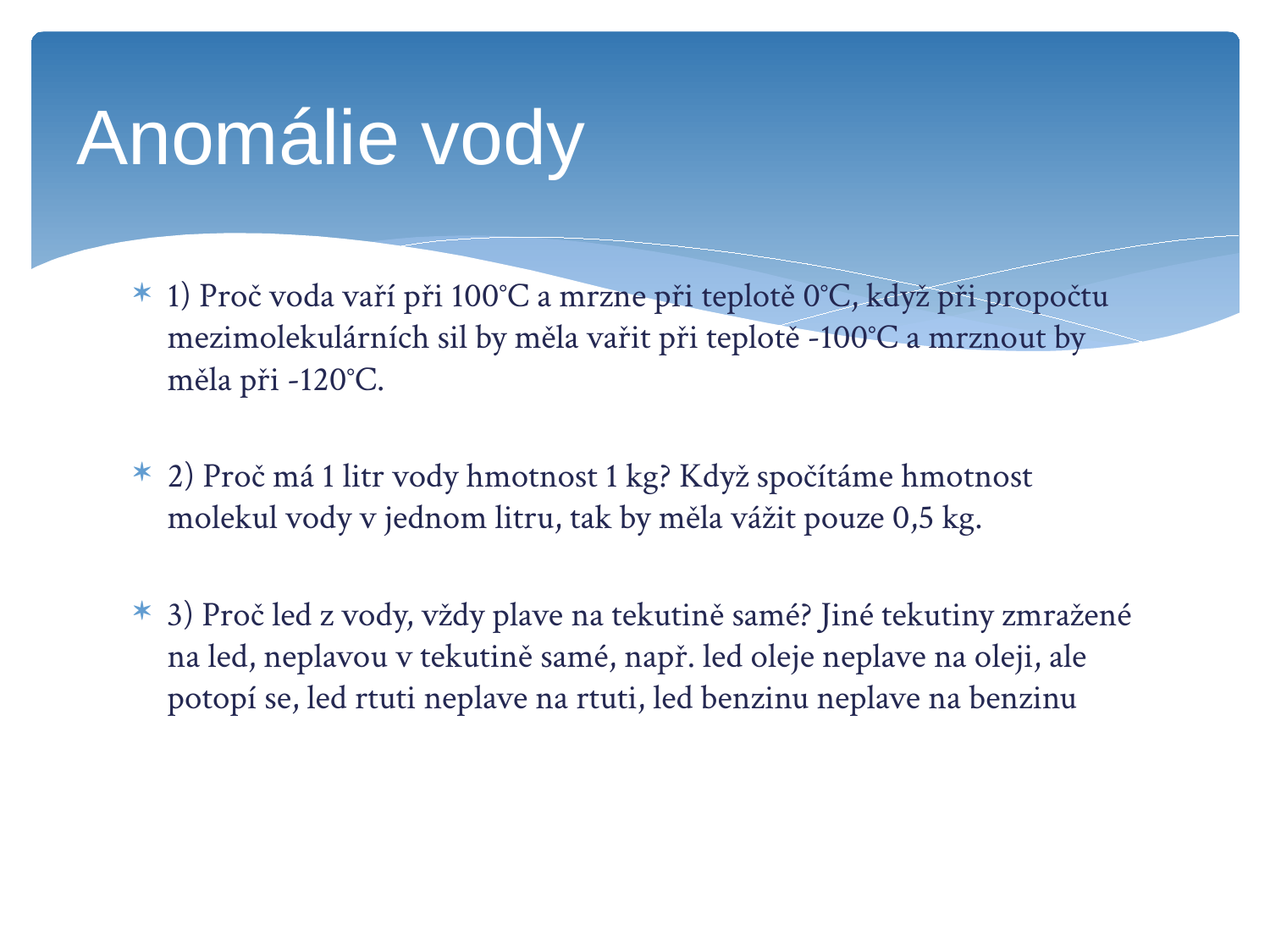

# Anomálie vody
1) Proč voda vaří při 100°C a mrzne při teplotě 0°C, když při propočtu mezimolekulárních sil by měla vařit při teplotě -100°C a mrznout by měla při -120°C.

2) Proč má 1 litr vody hmotnost 1 kg? Když spočítáme hmotnost molekul vody v jednom litru, tak by měla vážit pouze 0,5 kg.

3) Proč led z vody, vždy plave na tekutině samé? Jiné tekutiny zmražené na led, neplavou v tekutině samé, např. led oleje neplave na oleji, ale potopí se, led rtuti neplave na rtuti, led benzinu neplave na benzinu